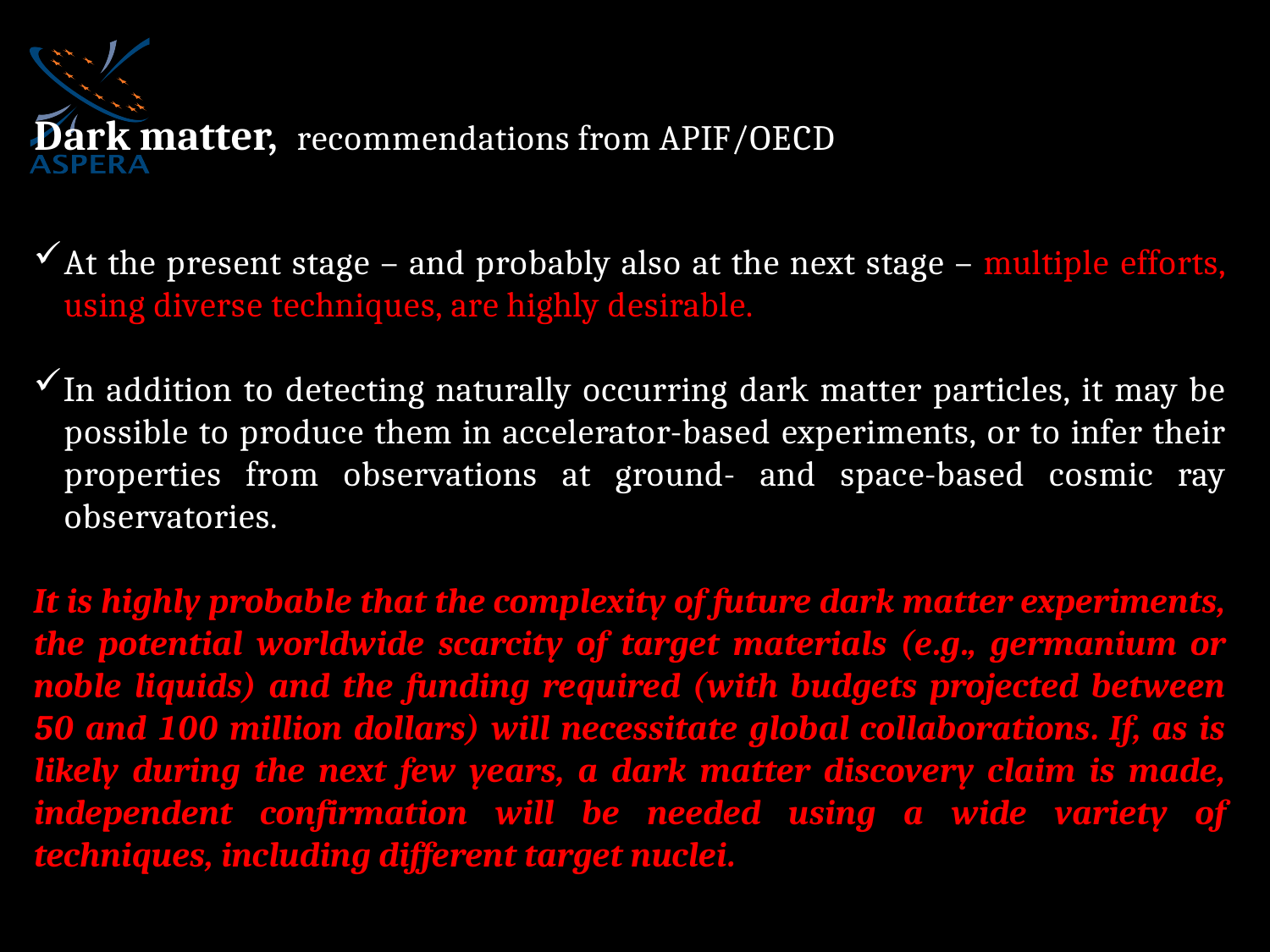

Dark matter,  recommendations from APIF/OECD

At the present stage – and probably also at the next stage – multiple efforts, using diverse techniques, are highly desirable.

In addition to detecting naturally occurring dark matter particles, it may be possible to produce them in accelerator-based experiments, or to infer their properties from observations at ground- and space-based cosmic ray observatories.

It is highly probable that the complexity of future dark matter experiments, the potential worldwide scarcity of target materials (e.g., germanium or noble liquids) and the funding required (with budgets projected between 50 and 100 million dollars) will necessitate global collaborations. If, as is likely during the next few years, a dark matter discovery claim is made, independent confirmation will be needed using a wide variety of techniques, including different target nuclei.